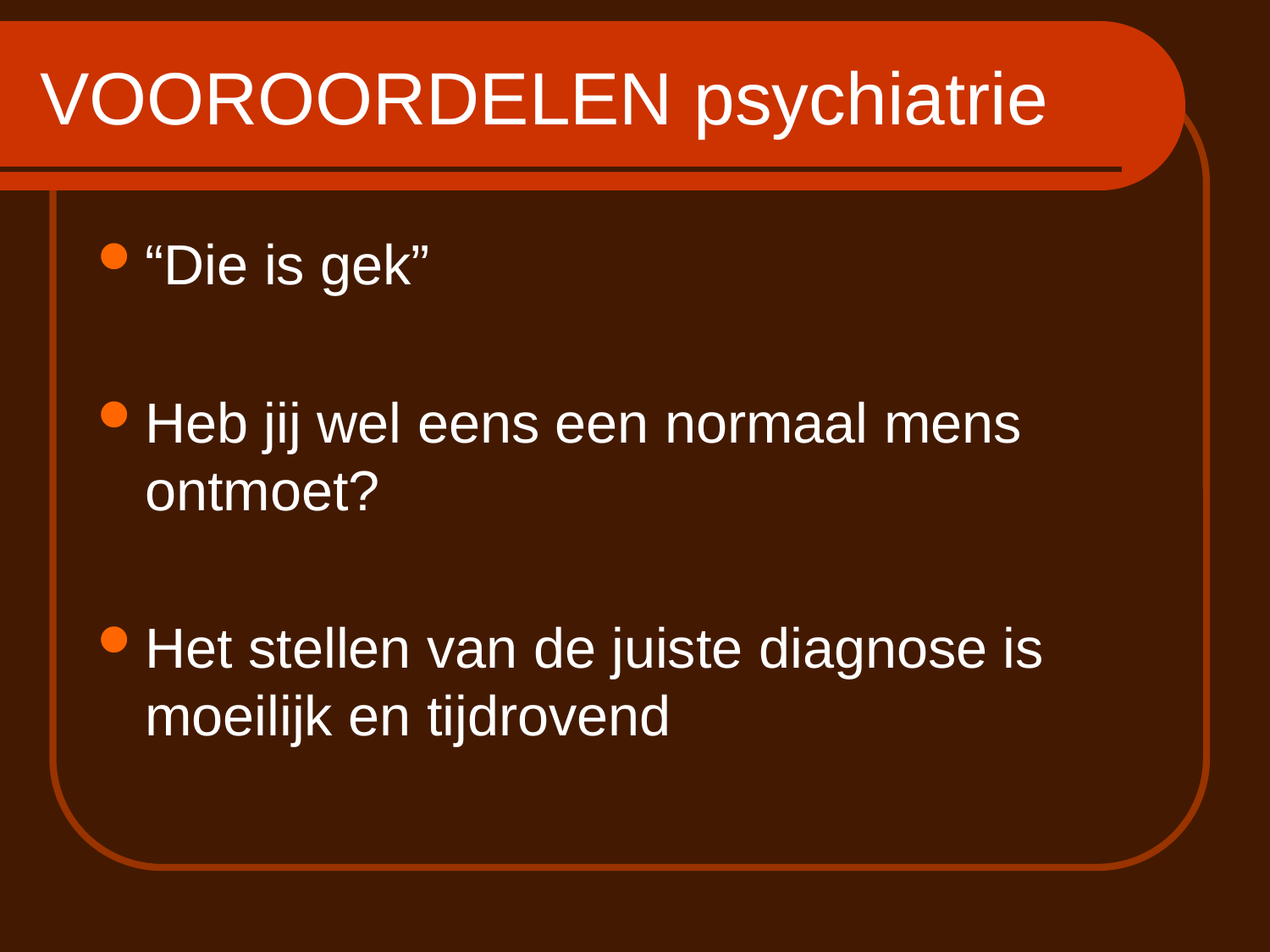

# VOOROORDELEN psychiatrie
“Die is gek”

Heb jij wel eens een normaal mens ontmoet?

Het stellen van de juiste diagnose is moeilijk en tijdrovend